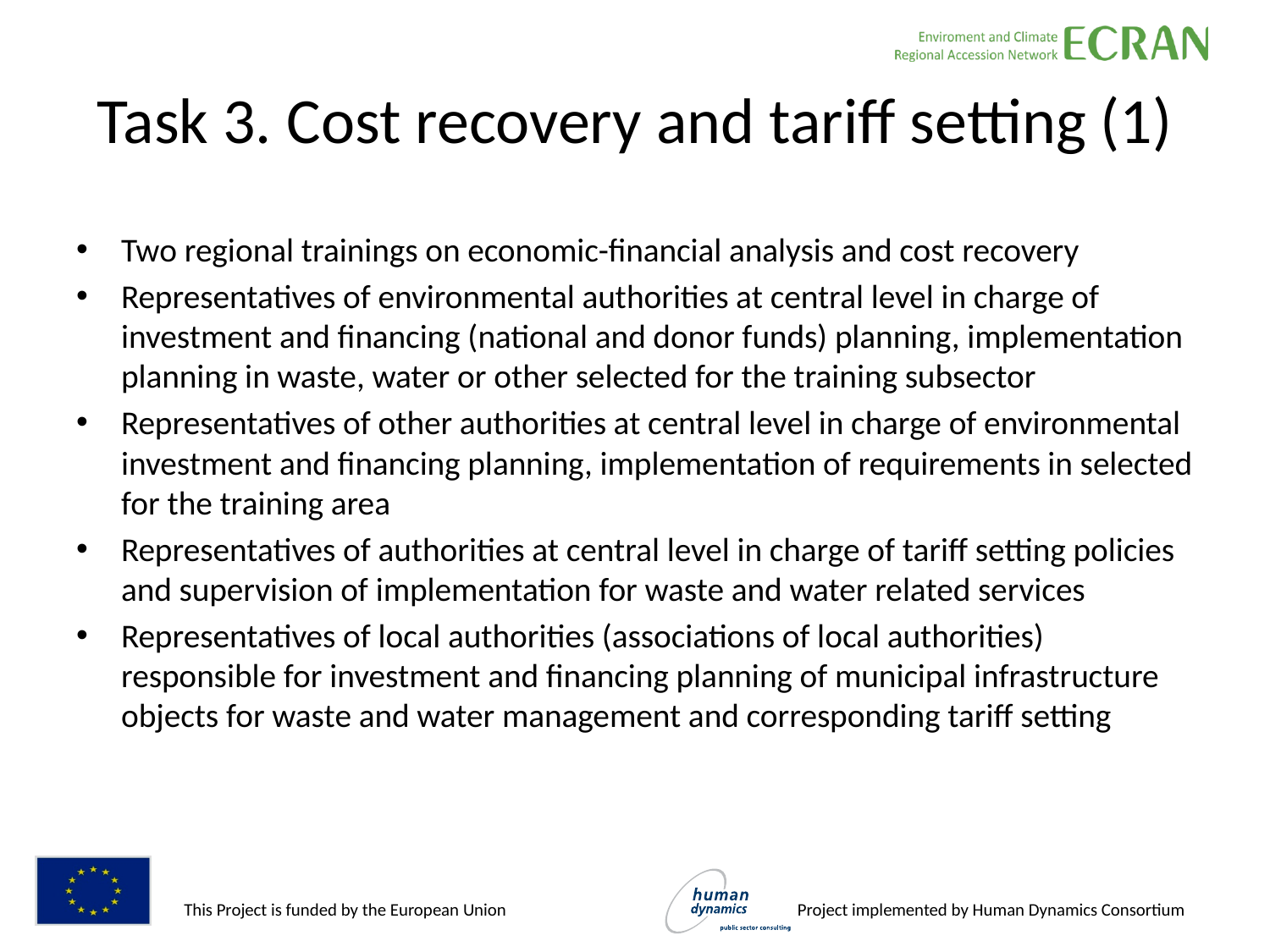

# Task 3. Cost recovery and tariff setting (1)
Two regional trainings on economic-financial analysis and cost recovery
Representatives of environmental authorities at central level in charge of investment and financing (national and donor funds) planning, implementation planning in waste, water or other selected for the training subsector
Representatives of other authorities at central level in charge of environmental investment and financing planning, implementation of requirements in selected for the training area
Representatives of authorities at central level in charge of tariff setting policies and supervision of implementation for waste and water related services
Representatives of local authorities (associations of local authorities) responsible for investment and financing planning of municipal infrastructure objects for waste and water management and corresponding tariff setting